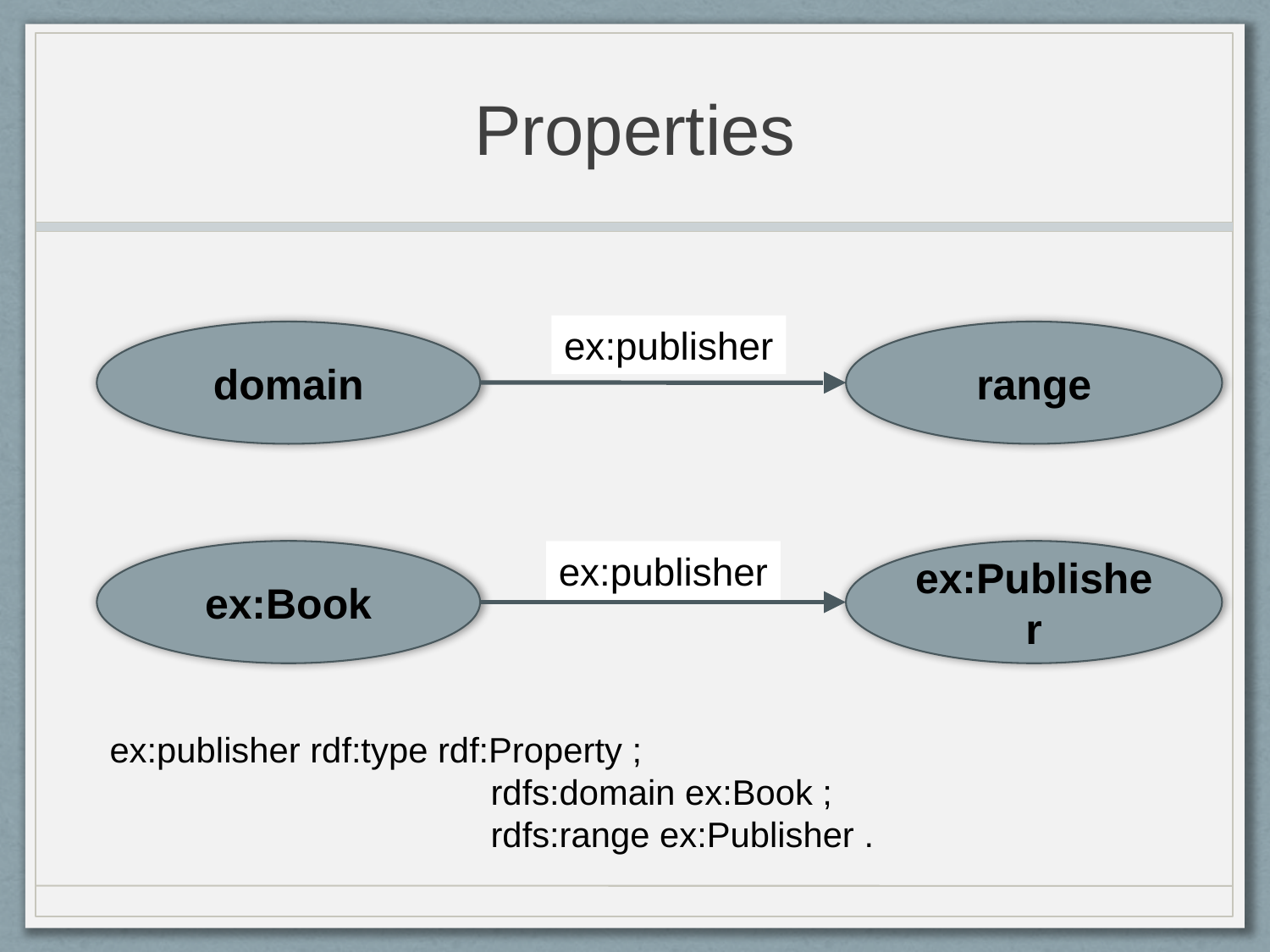

# Properties
ex:publisher
domain
range
ex:Book
ex:publisher
ex:Publisher
ex:publisher rdf:type rdf:Property ;
			rdfs:domain ex:Book ;
			rdfs:range ex:Publisher .